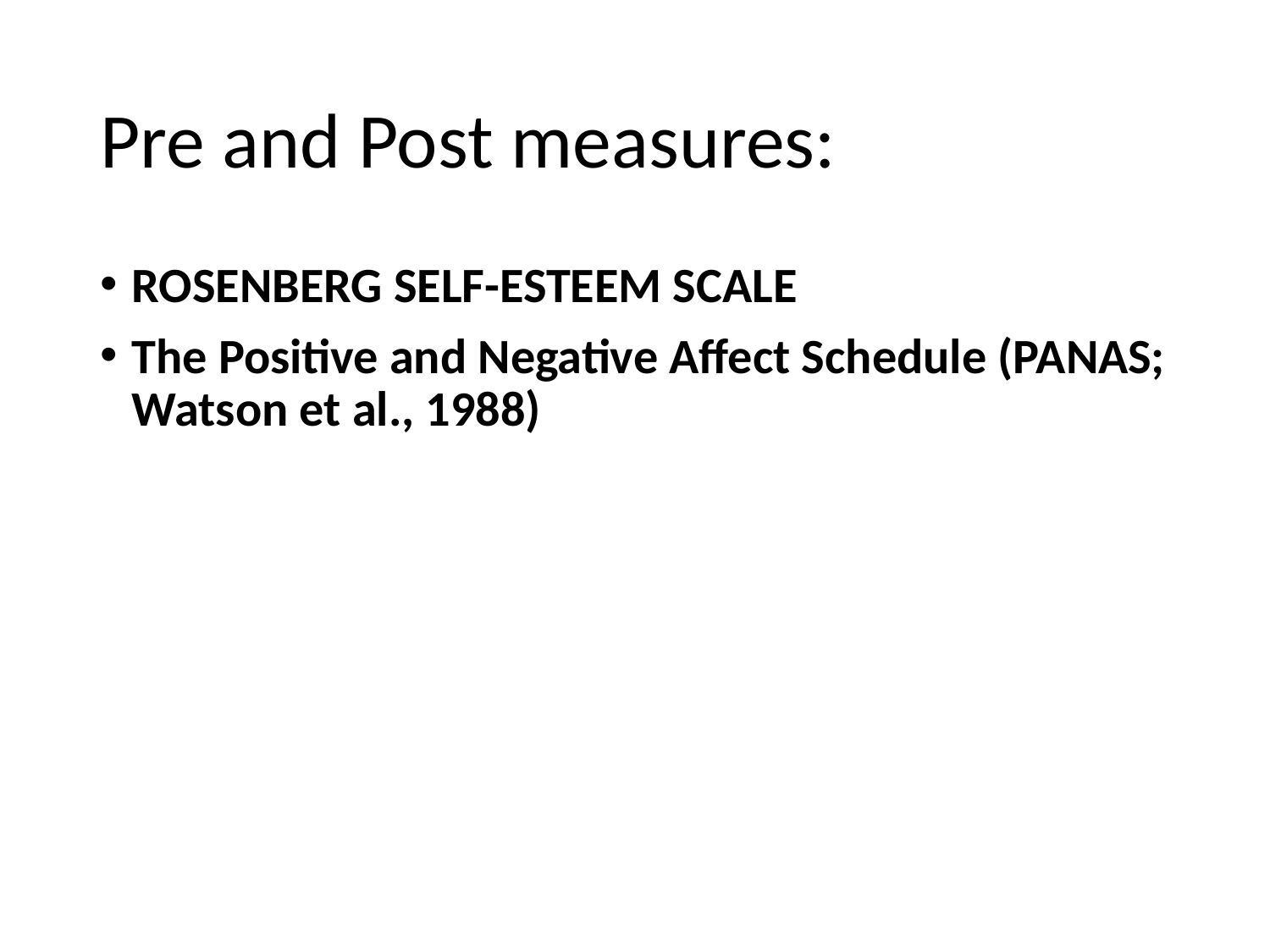

# Pre and Post measures:
ROSENBERG SELF-ESTEEM SCALE
The Positive and Negative Affect Schedule (PANAS; Watson et al., 1988)